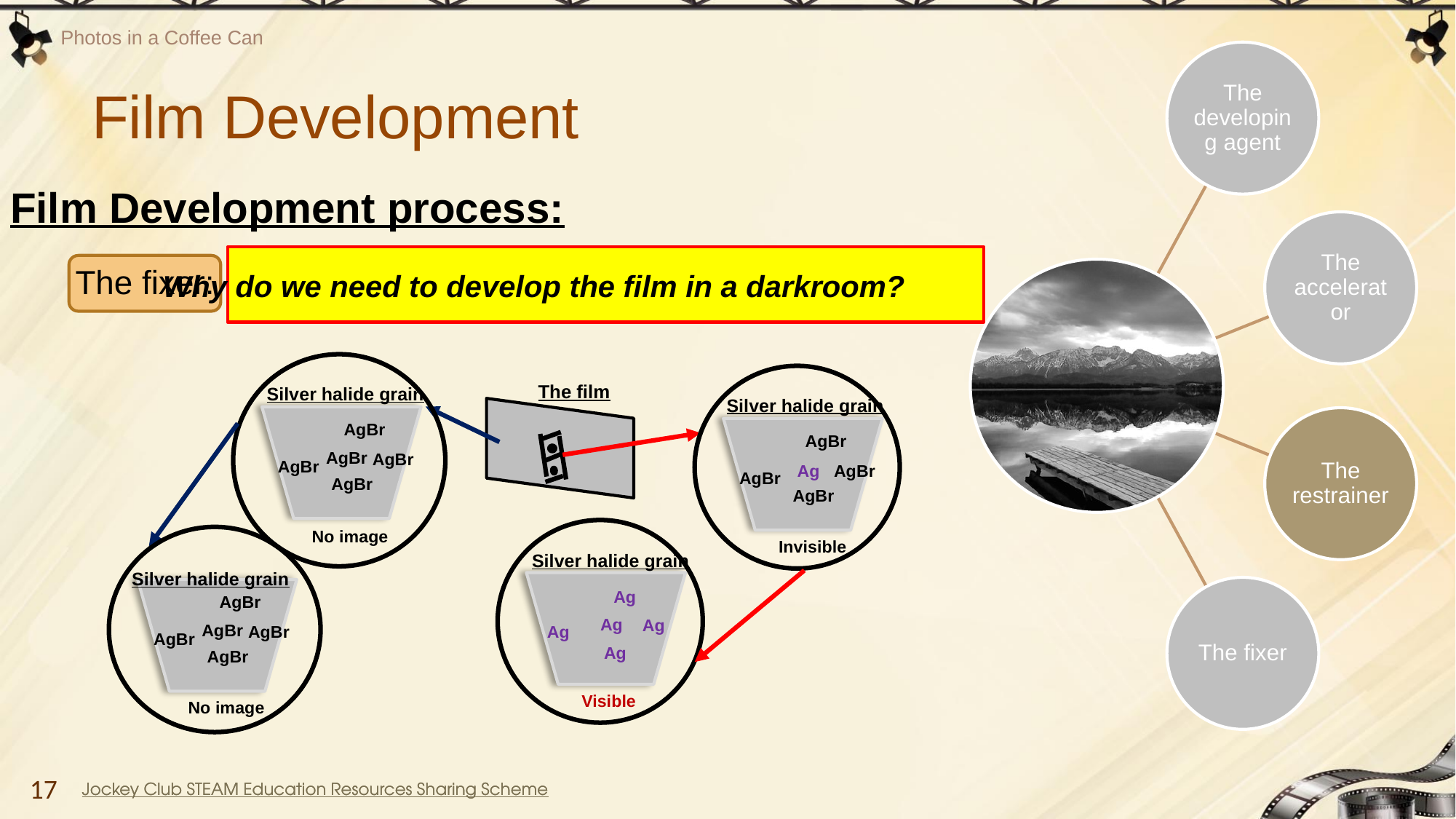

The developing agent
The accelerator
The restrainer
The fixer
# Film Development
Film Development process:

Why do we need to develop the film in a darkroom?

The fixer:

The film
Silver halide grain
Silver halide grain

AgBr

AgBr
AgBr
AgBr
AgBr
Ag
AgBr
AgBr
AgBr
AgBr

No image

Invisible
Silver halide grain
Silver halide grain

Ag
AgBr
Ag
Ag
AgBr
AgBr
Ag
AgBr
Ag
AgBr
Visible
No image